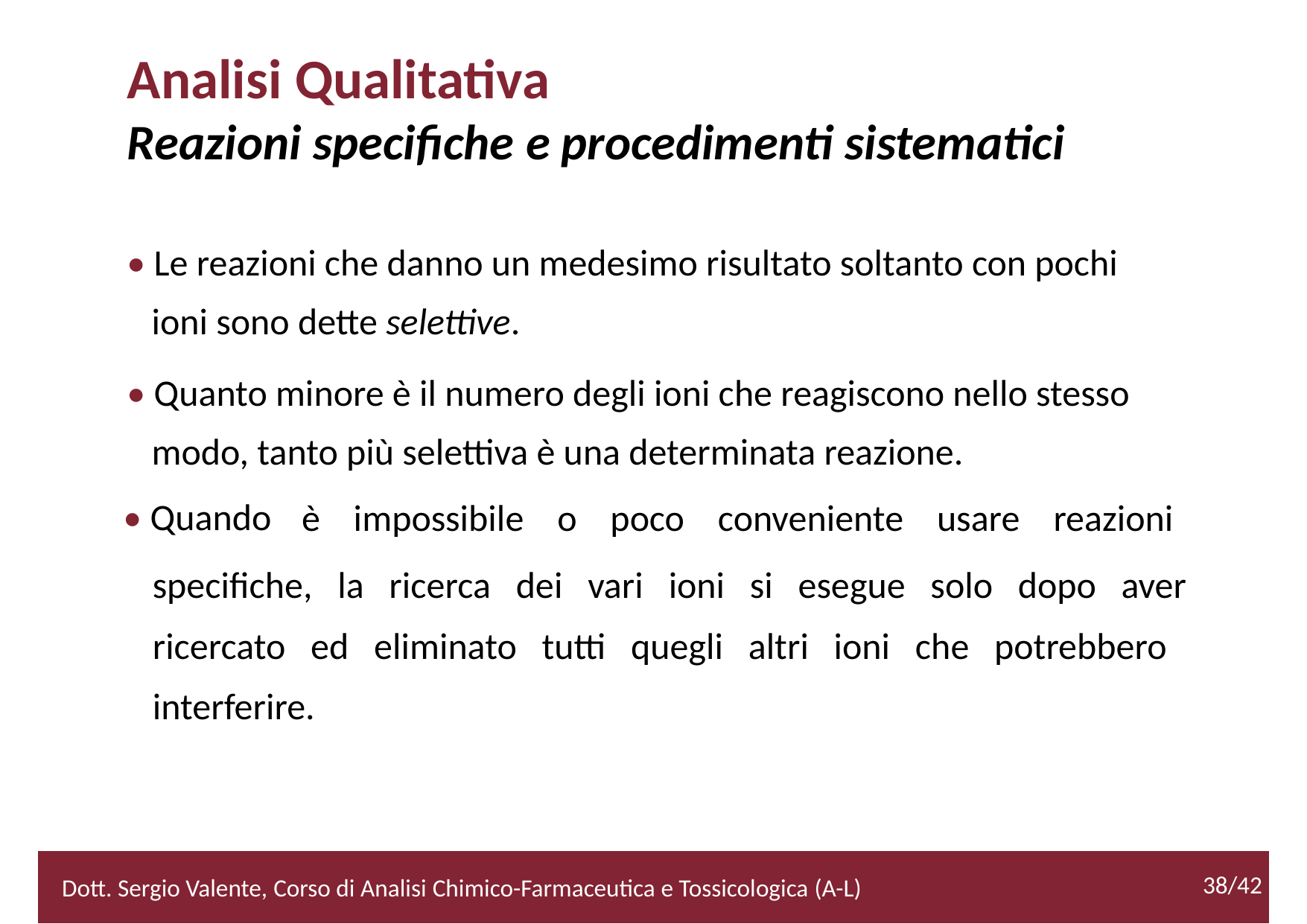

Analisi Qualitativa
Reazioni specifiche e procedimenti sistematici
• Le reazioni che danno un medesimo risultato soltanto con pochi

	ioni sono dette selettive.

• Quanto minore è il numero degli ioni che reagiscono nello stesso

	modo, tanto più selettiva è una determinata reazione.
• Quando
è    impossibile    o    poco    conveniente    usare    reazioni
	specifiche,   la   ricerca   dei   vari   ioni   si   esegue   solo   dopo   aver

	ricercato   ed   eliminato   tutti   quegli   altri   ioni   che   potrebbero

	interferire.

		38/42
2/52

38/42
Dott. Sergio Valente, Corso di Analisi Chimico-Farmaceutica e Tossicologica (A-L)